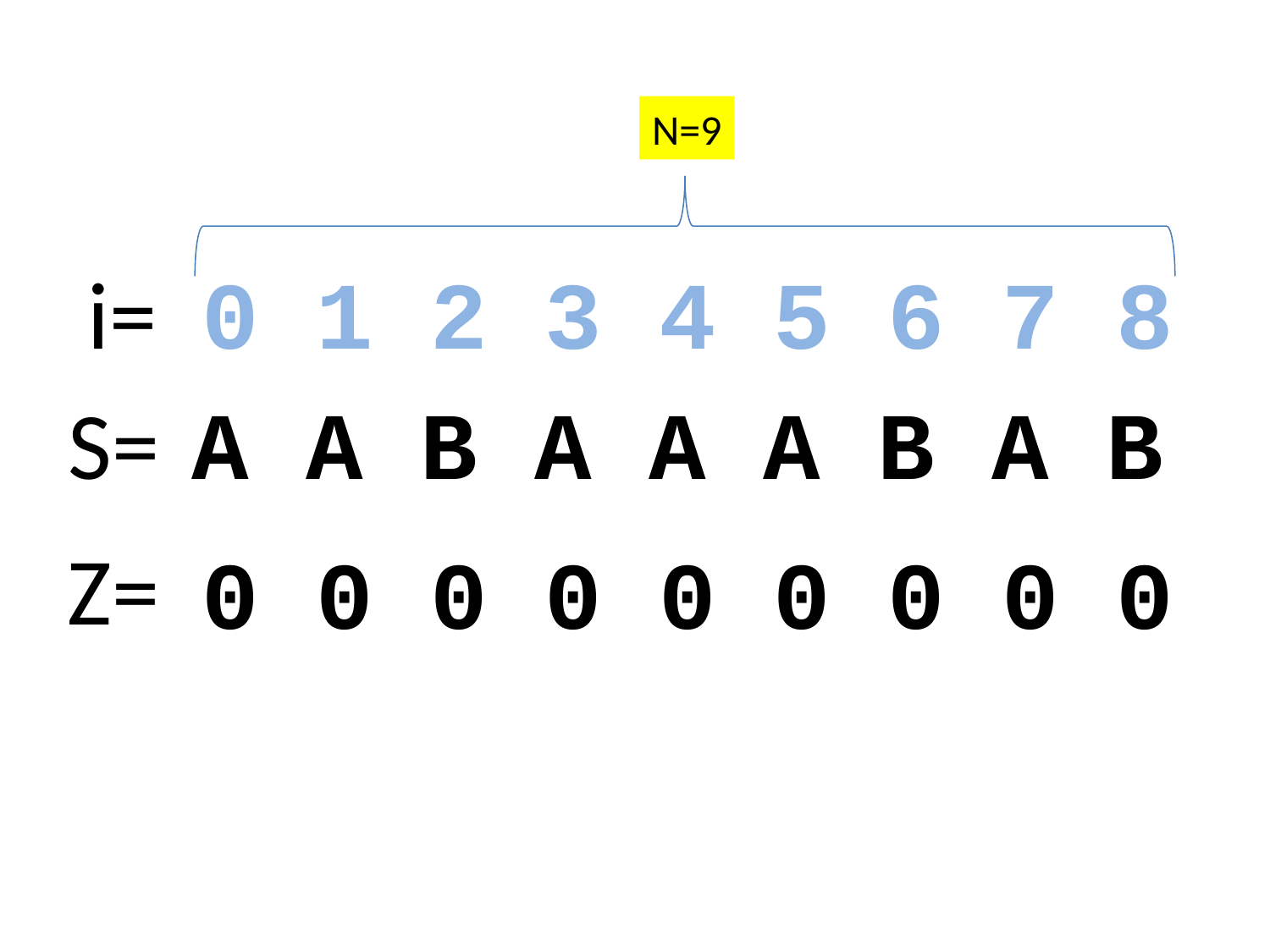

N=9
i=
0 1 2 3 4 5 6 7 8
S=
A A B A A A B A B
Z=
0 0 0 0 0 0 0 0 0